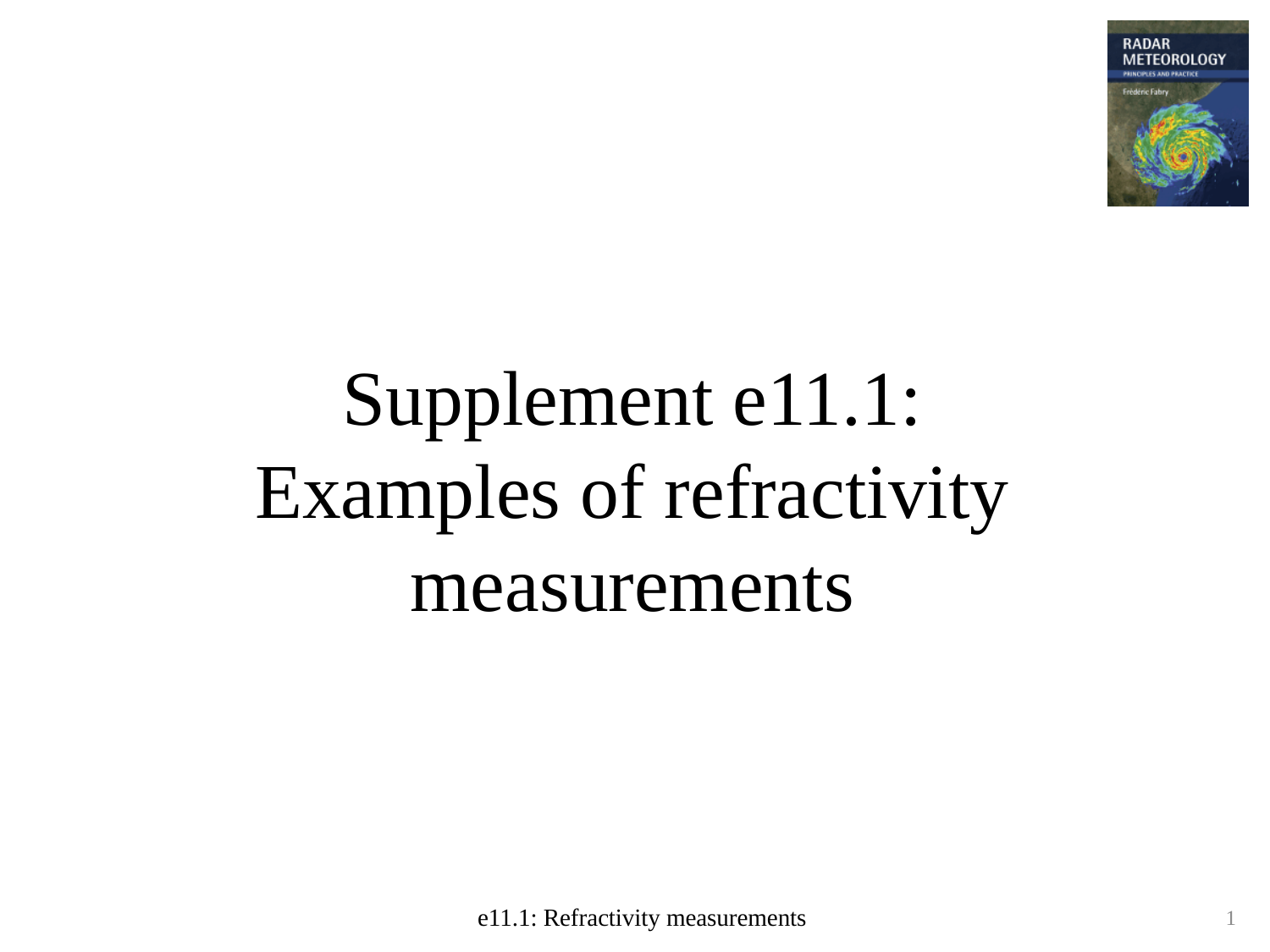

# Supplement e11.1: Examples of refractivity measurements
e11.1: Refractivity measurements
1